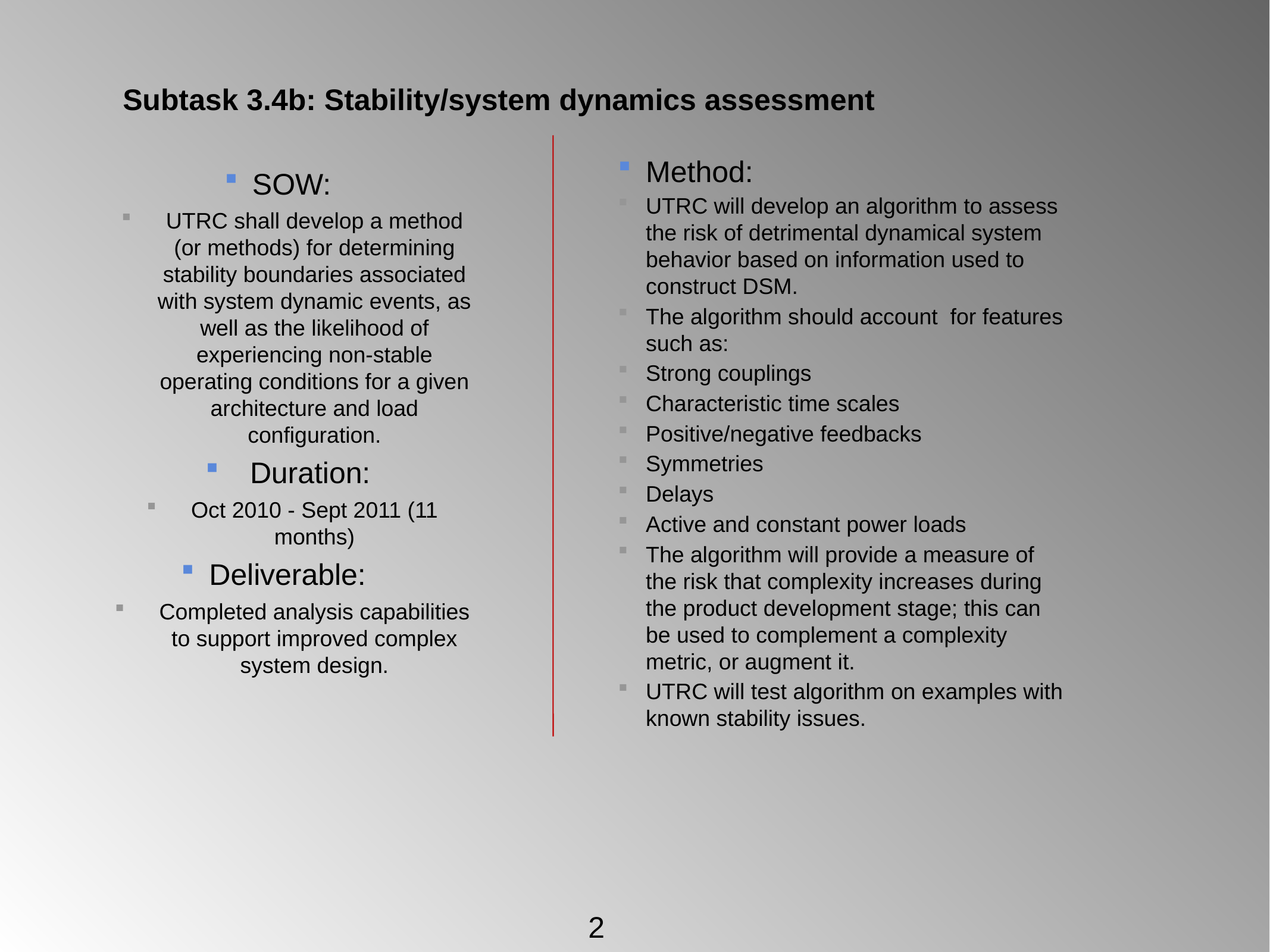

Subtask 3.4b: Stability/system dynamics assessment

Method:
UTRC will develop an algorithm to assess the risk of detrimental dynamical system behavior based on information used to construct DSM.
The algorithm should account  for features such as:
Strong couplings
Characteristic time scales
Positive/negative feedbacks
Symmetries
Delays
Active and constant power loads
The algorithm will provide a measure of the risk that complexity increases during the product development stage; this can be used to complement a complexity metric, or augment it.
UTRC will test algorithm on examples with known stability issues.
SOW:
UTRC shall develop a method (or methods) for determining stability boundaries associated with system dynamic events, as well as the likelihood of experiencing non-stable operating conditions for a given architecture and load configuration.
Duration:
Oct 2010 - Sept 2011 (11 months)
Deliverable:
Completed analysis capabilities to support improved complex system design.
2